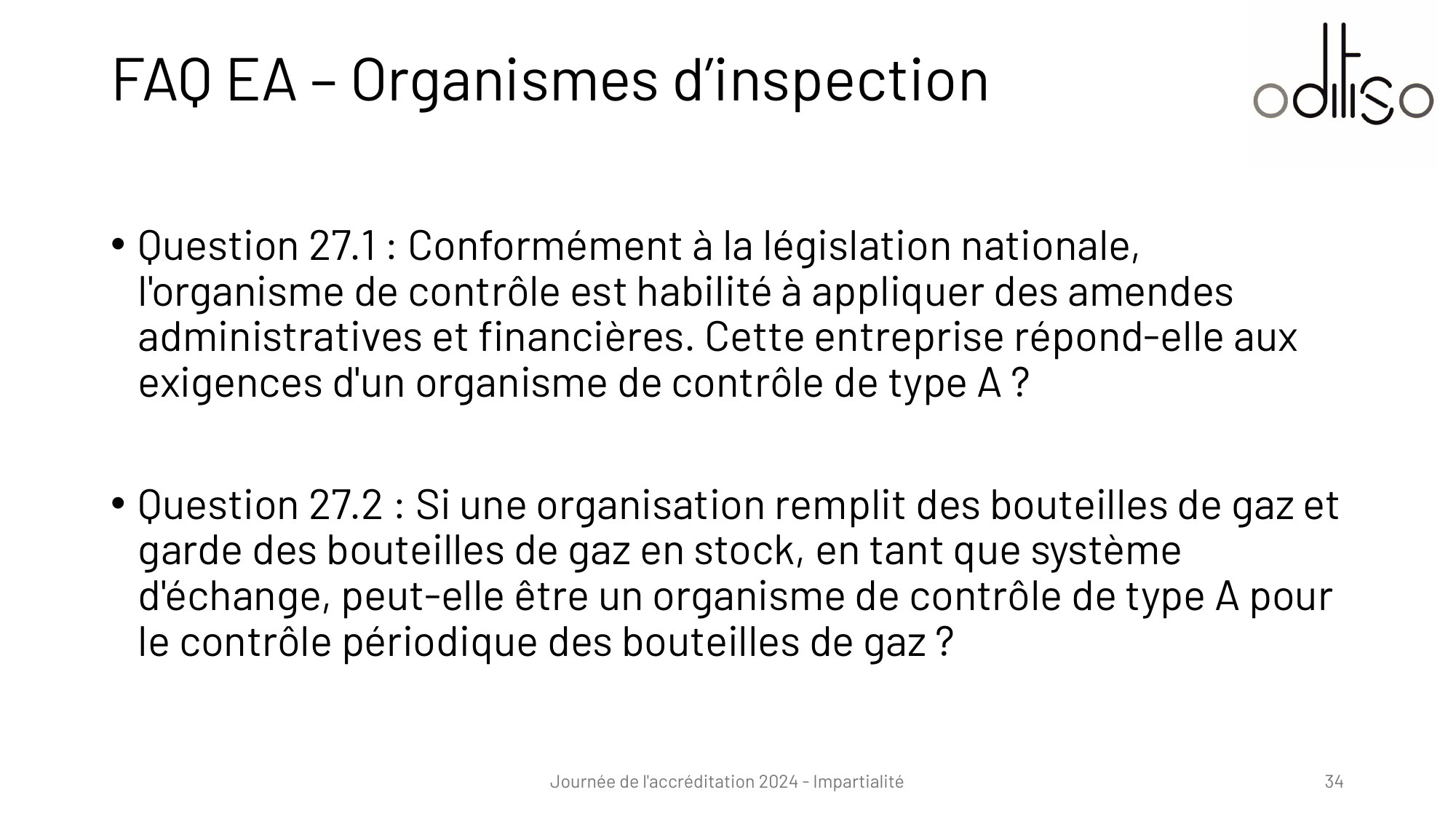

# FAQ EA – Organismes d’inspection
Question 27.1 : Conformément à la législation nationale, l'organisme de contrôle est habilité à appliquer des amendes administratives et financières. Cette entreprise répond-elle aux exigences d'un organisme de contrôle de type A ?

Question 27.2 : Si une organisation remplit des bouteilles de gaz et garde des bouteilles de gaz en stock, en tant que système d'échange, peut-elle être un organisme de contrôle de type A pour le contrôle périodique des bouteilles de gaz ?
Journée de l'accréditation 2024 - Impartialité
34